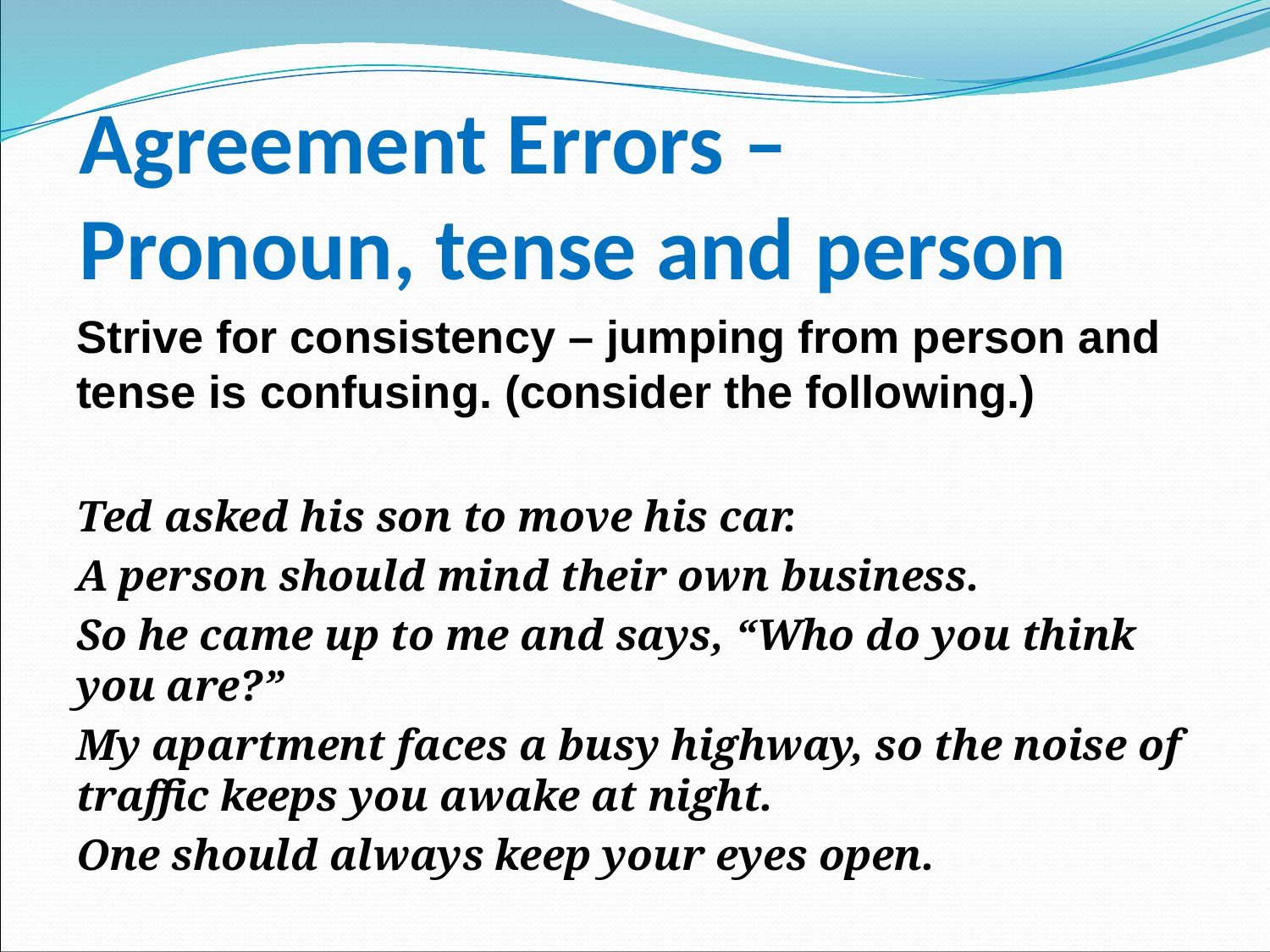

# Agreement Errors – Pronoun, tense and person
Strive for consistency – jumping from person and tense is confusing. (consider the following.)

Ted asked his son to move his car.
A person should mind their own business.
So he came up to me and says, “Who do you think you are?”
My apartment faces a busy highway, so the noise of traffic keeps you awake at night.
One should always keep your eyes open.